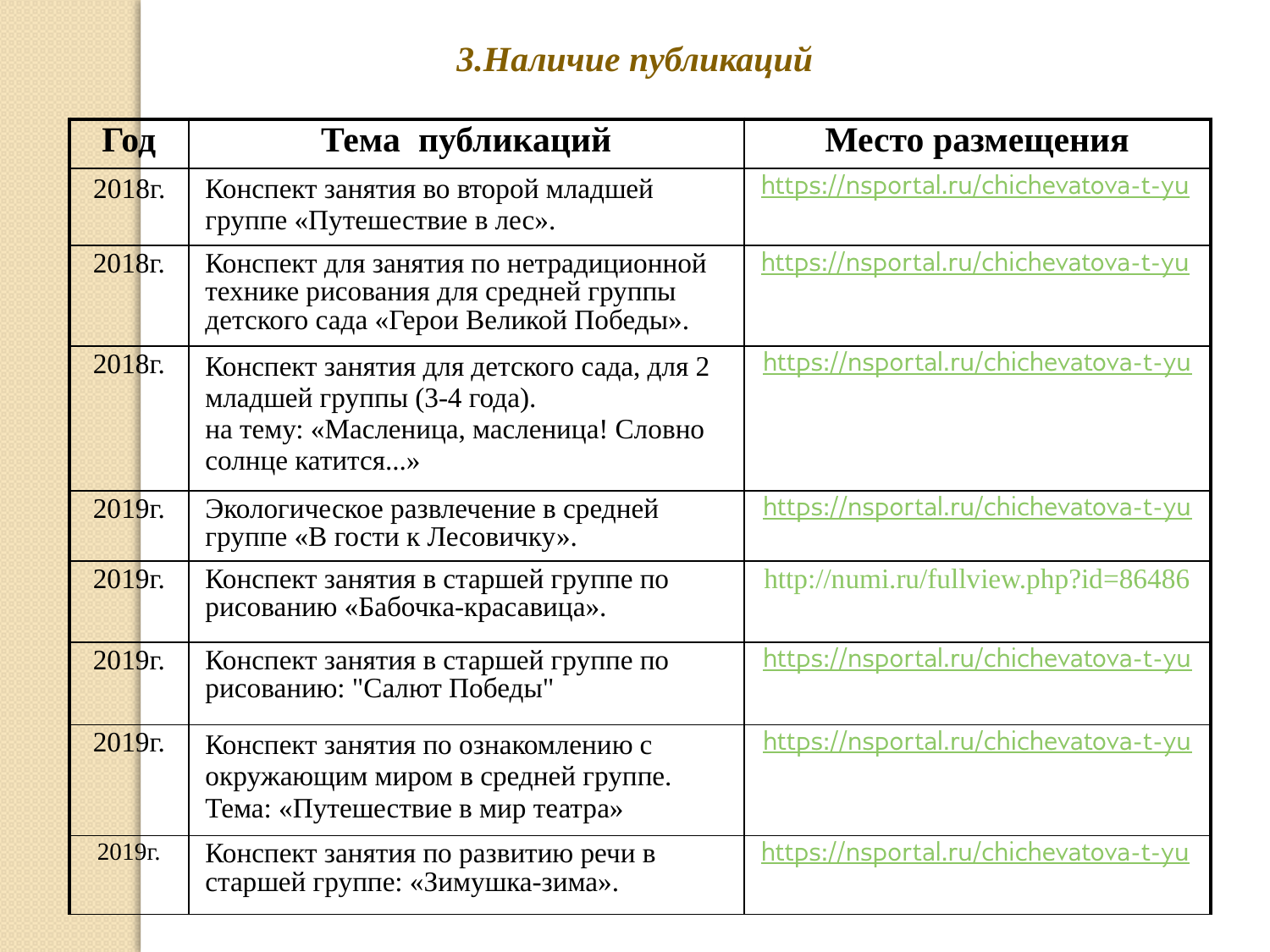

3.Наличие публикаций
| Год | Тема публикаций | Место размещения |
| --- | --- | --- |
| 2018г. | Конспект занятия во второй младшей группе «Путешествие в лес». | https://nsportal.ru/chichevatova-t-yu |
| 2018г. | Конспект для занятия по нетрадиционной технике рисования для средней группы детского сада «Герои Великой Победы». | https://nsportal.ru/chichevatova-t-yu |
| 2018г. | Конспект занятия для детского сада, для 2 младшей группы (3-4 года). на тему: «Масленица, масленица! Словно солнце катится...» | https://nsportal.ru/chichevatova-t-yu |
| 2019г. | Экологическое развлечение в средней группе «В гости к Лесовичку». | https://nsportal.ru/chichevatova-t-yu |
| 2019г. | Конспект занятия в старшей группе по рисованию «Бабочка-красавица». | http://numi.ru/fullview.php?id=86486 |
| 2019г. | Конспект занятия в старшей группе по рисованию: "Салют Победы" | https://nsportal.ru/chichevatova-t-yu |
| 2019г. | Конспект занятия по ознакомлению с окружающим миром в средней группе. Тема: «Путешествие в мир театра» | https://nsportal.ru/chichevatova-t-yu |
| 2019г. | Конспект занятия по развитию речи в старшей группе: «Зимушка-зима». | https://nsportal.ru/chichevatova-t-yu |